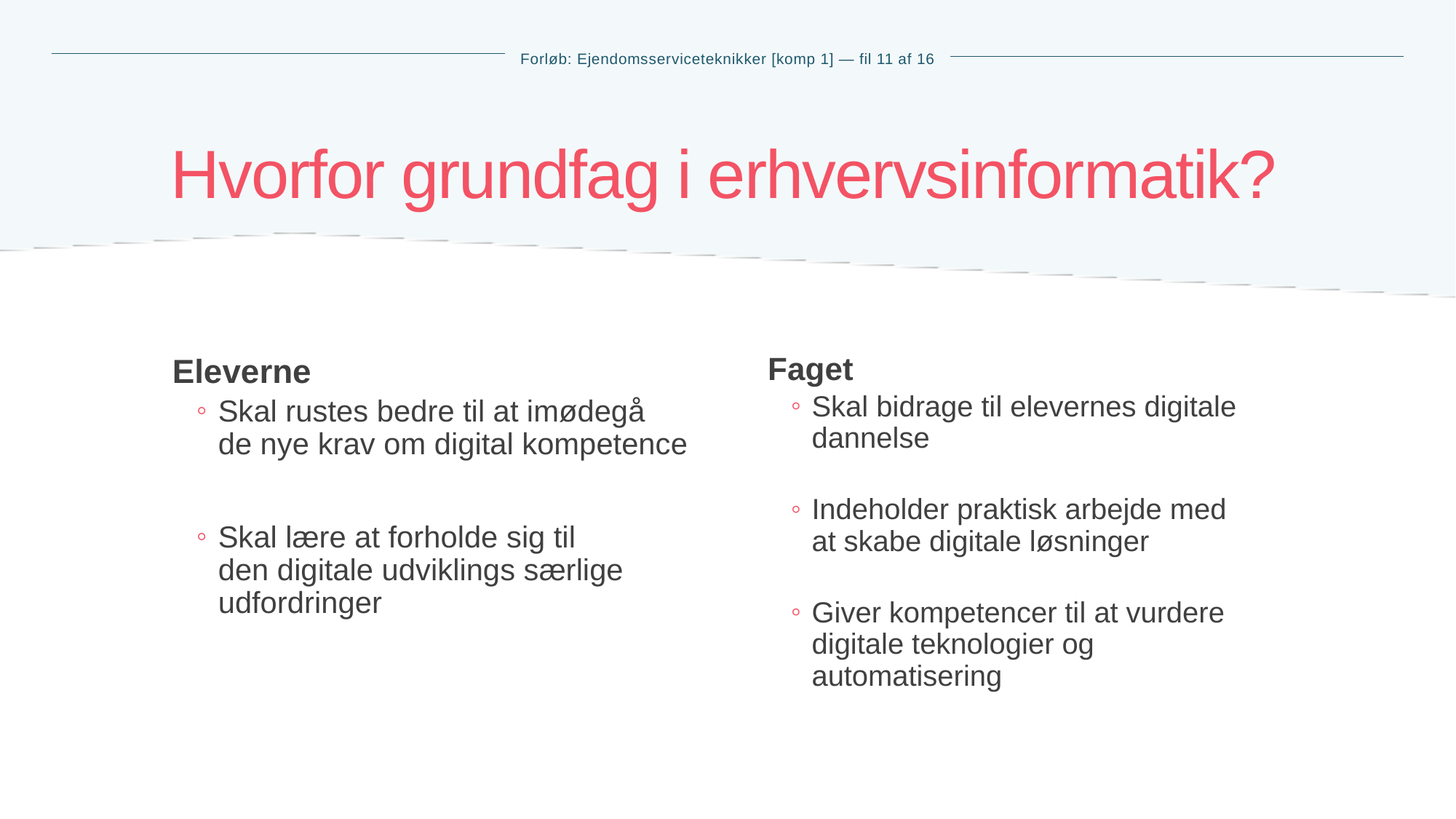

Hvorfor grundfag i erhvervsinformatik?

Eleverne
Skal rustes bedre til at imødegå
de nye krav om digital kompetence

Skal lære at forholde sig til
den digitale udviklings særlige udfordringer

Faget
Skal bidrage til elevernes digitale dannelse

Indeholder praktisk arbejde med
at skabe digitale løsninger

Giver kompetencer til at vurdere digitale teknologier og automatisering